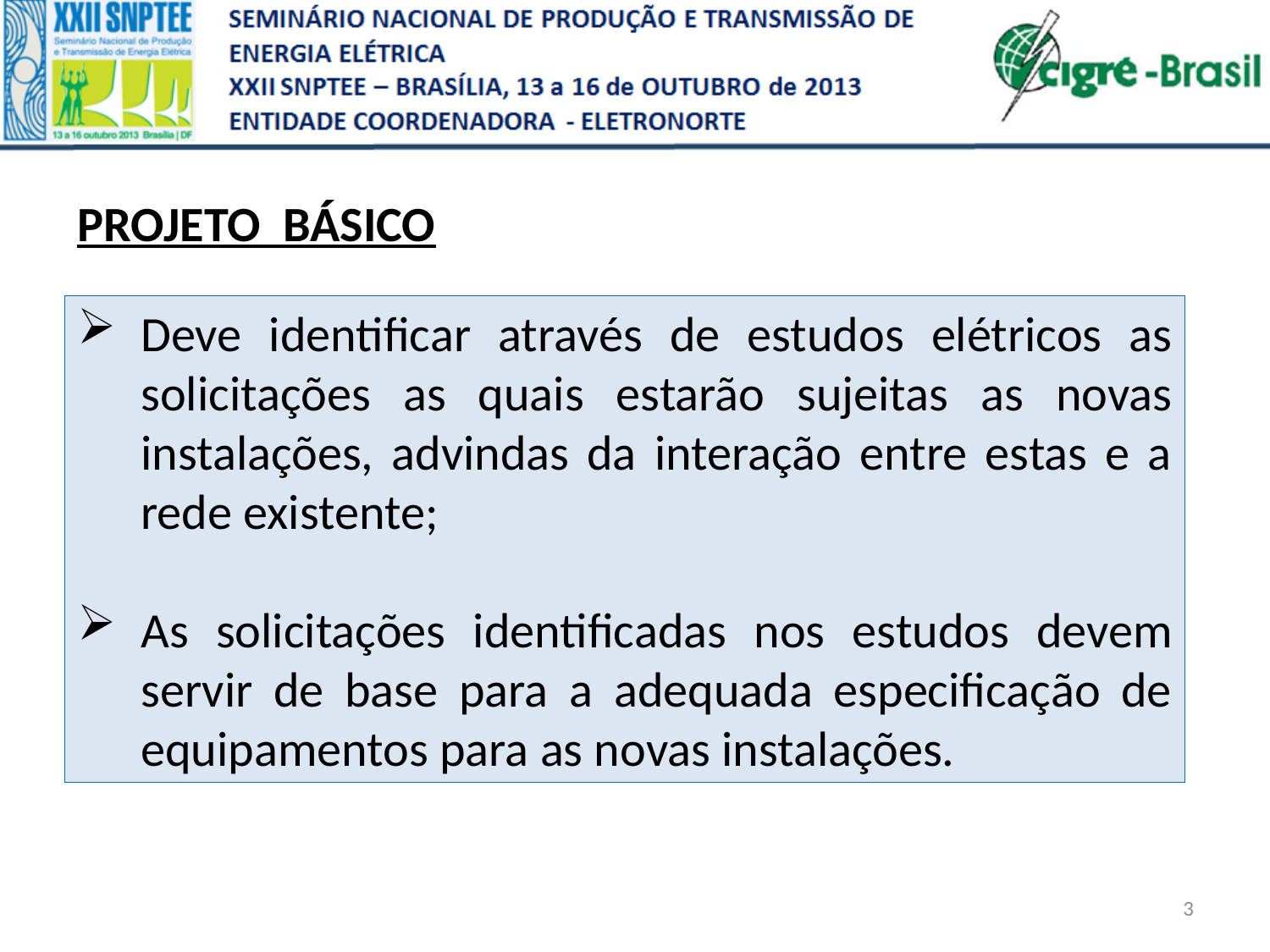

PROJETO  BÁSICO
Deve identificar através de estudos elétricos as solicitações as quais estarão sujeitas as novas instalações, advindas da interação entre estas e a rede existente;

As solicitações identificadas nos estudos devem servir de base para a adequada especificação de equipamentos para as novas instalações.
3